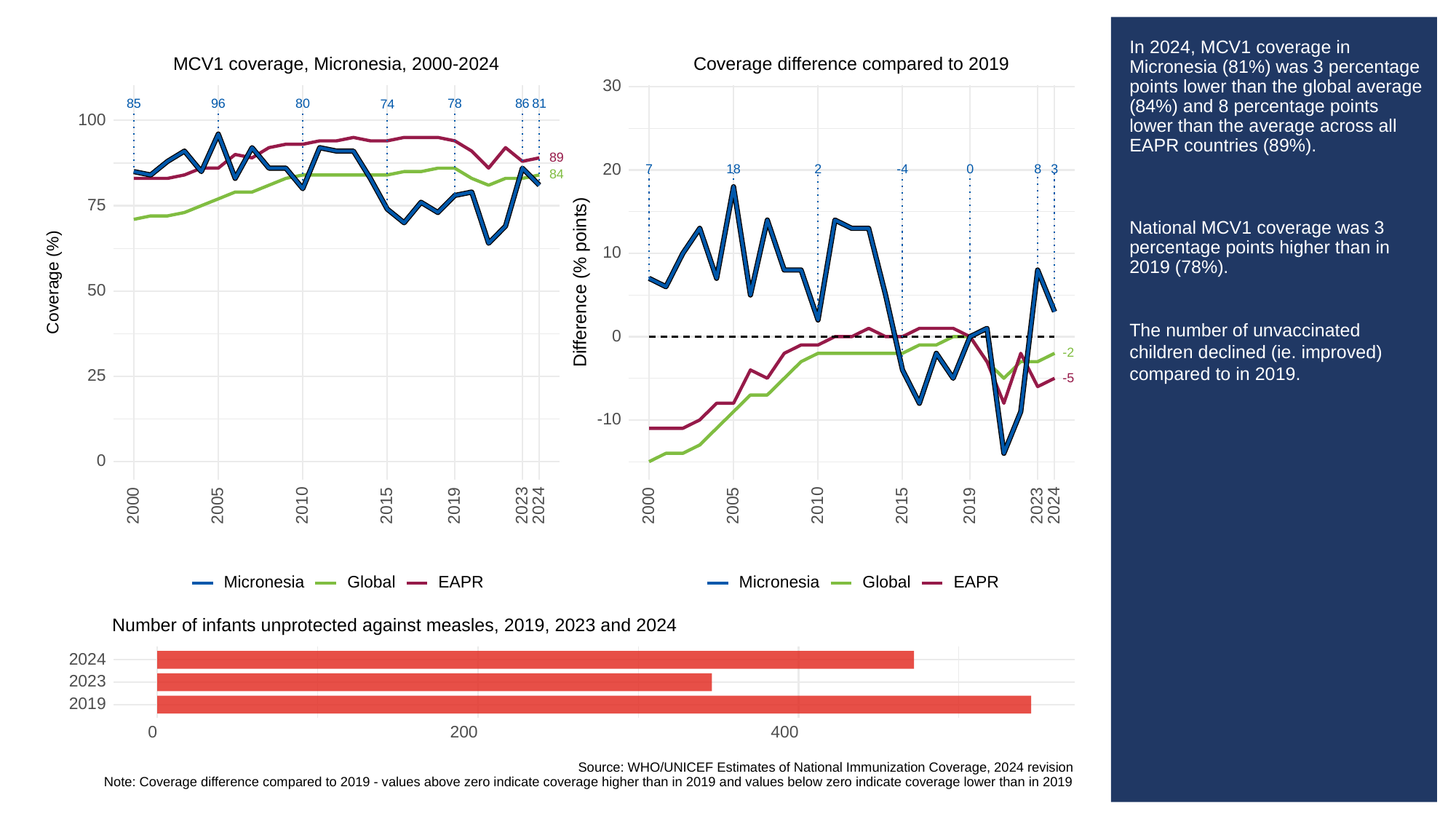

# In 2024, MCV1 coverage in Micronesia (81%) was 3 percentage points lower than the global average (84%) and 8 percentage points lower than the average across all EAPR countries (89%).

National MCV1 coverage was 3 percentage points higher than in 2019 (78%).

The number of unvaccinated children declined (ie. improved) compared to in 2019.

MCV1 coverage, Micronesia, 2000-2024
Coverage difference compared to 2019
30

85
96
80
78
86
81
74

100

89

20
3
18
0
8
2
-4
7

84

75

10

Difference (% points)
Coverage (%)
50

0

-2
25
-5

-10

0

2023
2023
2000
2005
2010
2015
2019
2024
2000
2005
2010
2015
2019
2024
Global
Global
Micronesia
Micronesia
EAPR
EAPR

Number of infants unprotected against measles, 2019, 2023 and 2024

2024

2023

2019

0
200
400
Source: WHO/UNICEF Estimates of National Immunization Coverage, 2024 revision
Note: Coverage difference compared to 2019 - values above zero indicate coverage higher than in 2019 and values below zero indicate coverage lower than in 2019